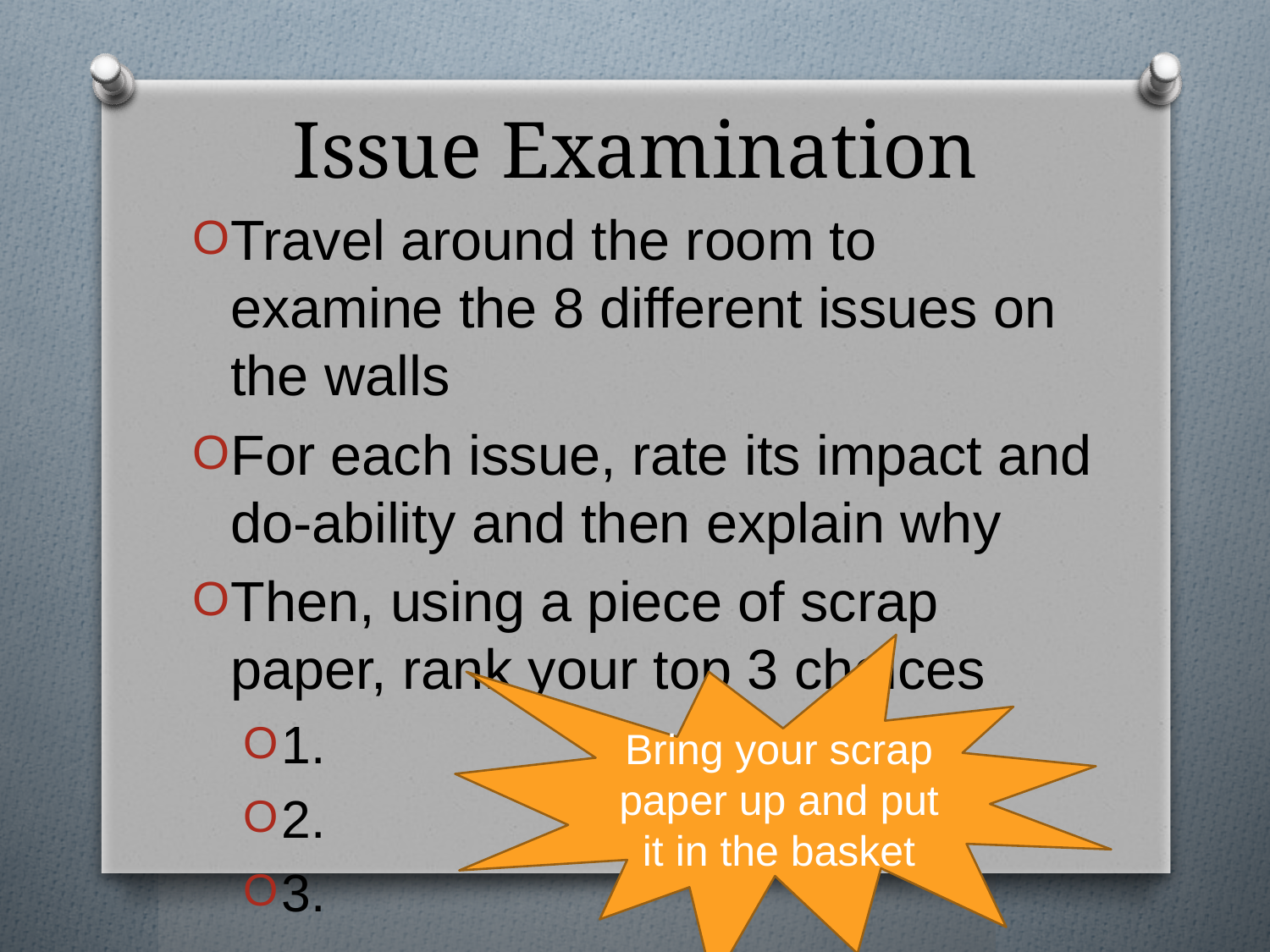

# Issue Examination
Travel around the room to examine the 8 different issues on the walls
For each issue, rate its impact and do-ability and then explain why
Then, using a piece of scrap paper, rank your top 3 choices
1.
2.
3.
Bring your scrap paper up and put it in the basket